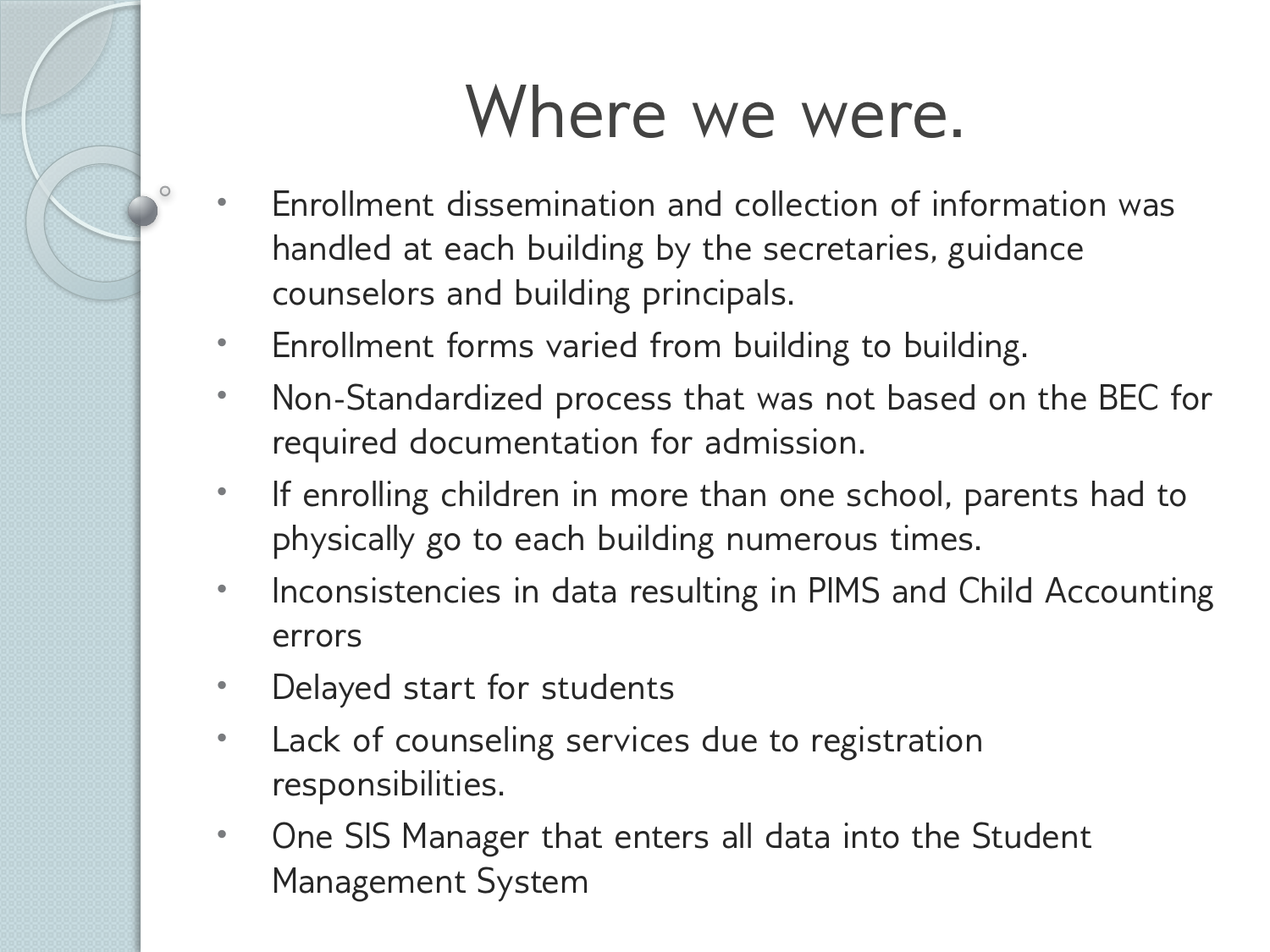

# Where we were.
Enrollment dissemination and collection of information was handled at each building by the secretaries, guidance counselors and building principals.
Enrollment forms varied from building to building.
Non-Standardized process that was not based on the BEC for required documentation for admission.
If enrolling children in more than one school, parents had to physically go to each building numerous times.
Inconsistencies in data resulting in PIMS and Child Accounting errors
Delayed start for students
Lack of counseling services due to registration responsibilities.
One SIS Manager that enters all data into the Student Management System